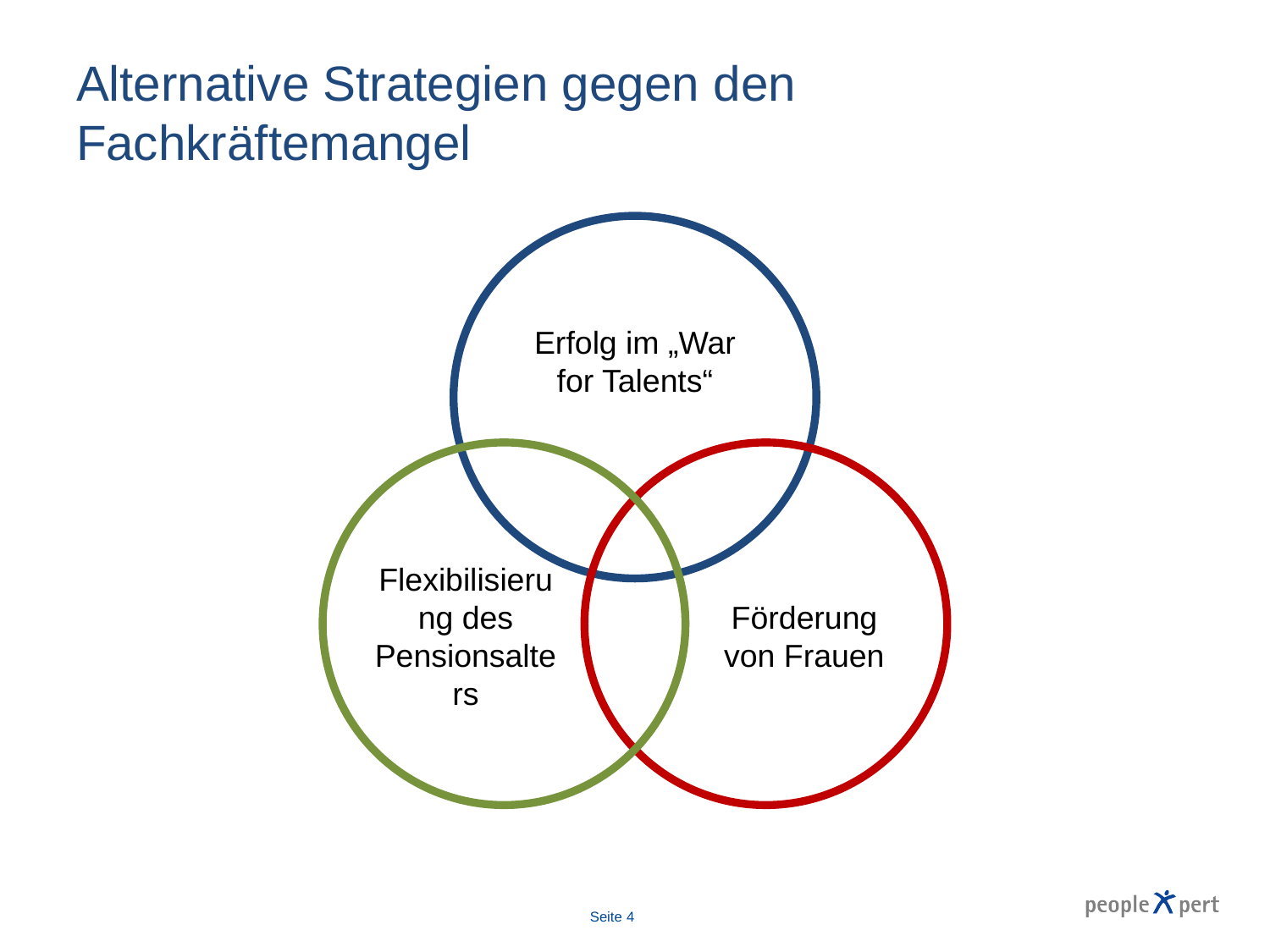

# Alternative Strategien gegen den Fachkräftemangel
Erfolg im „War for Talents“
Förderung von Frauen
Flexibilisierung des Pensionsalters